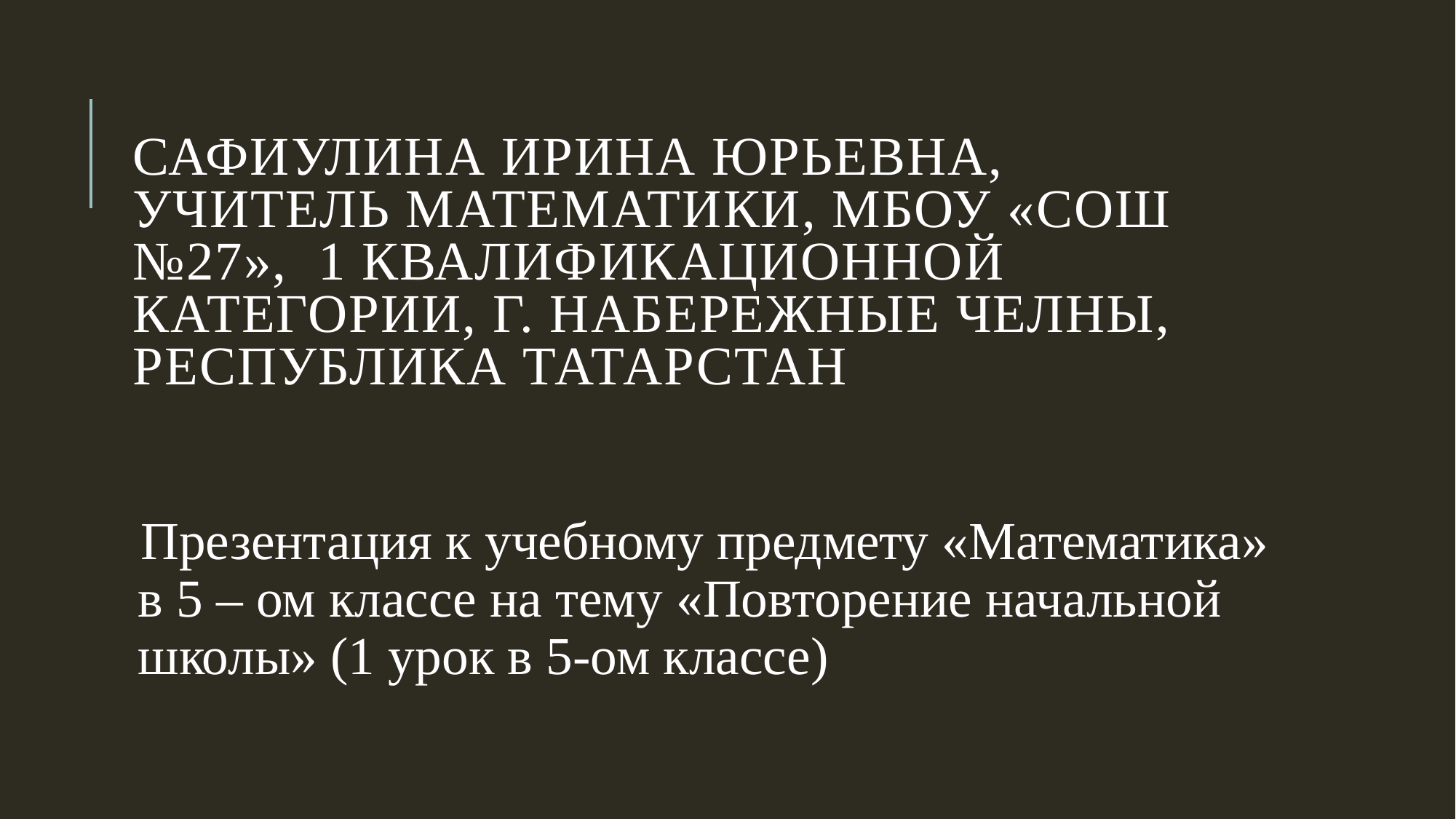

# Сафиулина Ирина Юрьевна, учитель математики, МБОУ «СОШ №27»,  1 квалификационной категории, г. Набережные Челны, Республика Татарстан

Презентация к учебному предмету «Математика» в 5 – ом классе на тему «Повторение начальной школы» (1 урок в 5-ом классе)